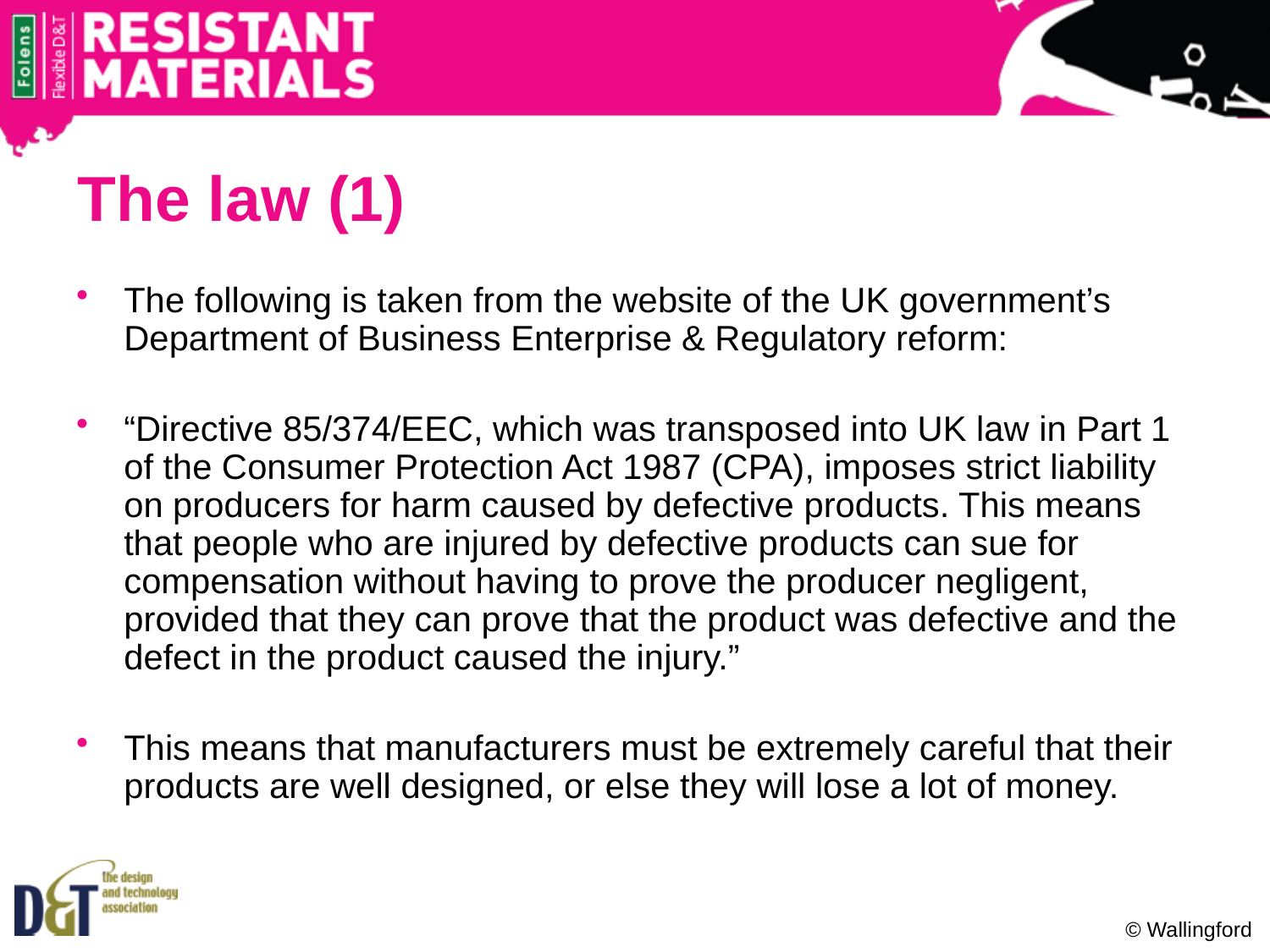

# The law (1)
The following is taken from the website of the UK government’s Department of Business Enterprise & Regulatory reform:

“Directive 85/374/EEC, which was transposed into UK law in Part 1 of the Consumer Protection Act 1987 (CPA), imposes strict liability on producers for harm caused by defective products. This means that people who are injured by defective products can sue for compensation without having to prove the producer negligent, provided that they can prove that the product was defective and the defect in the product caused the injury.”

This means that manufacturers must be extremely careful that their products are well designed, or else they will lose a lot of money.

© Wallingford